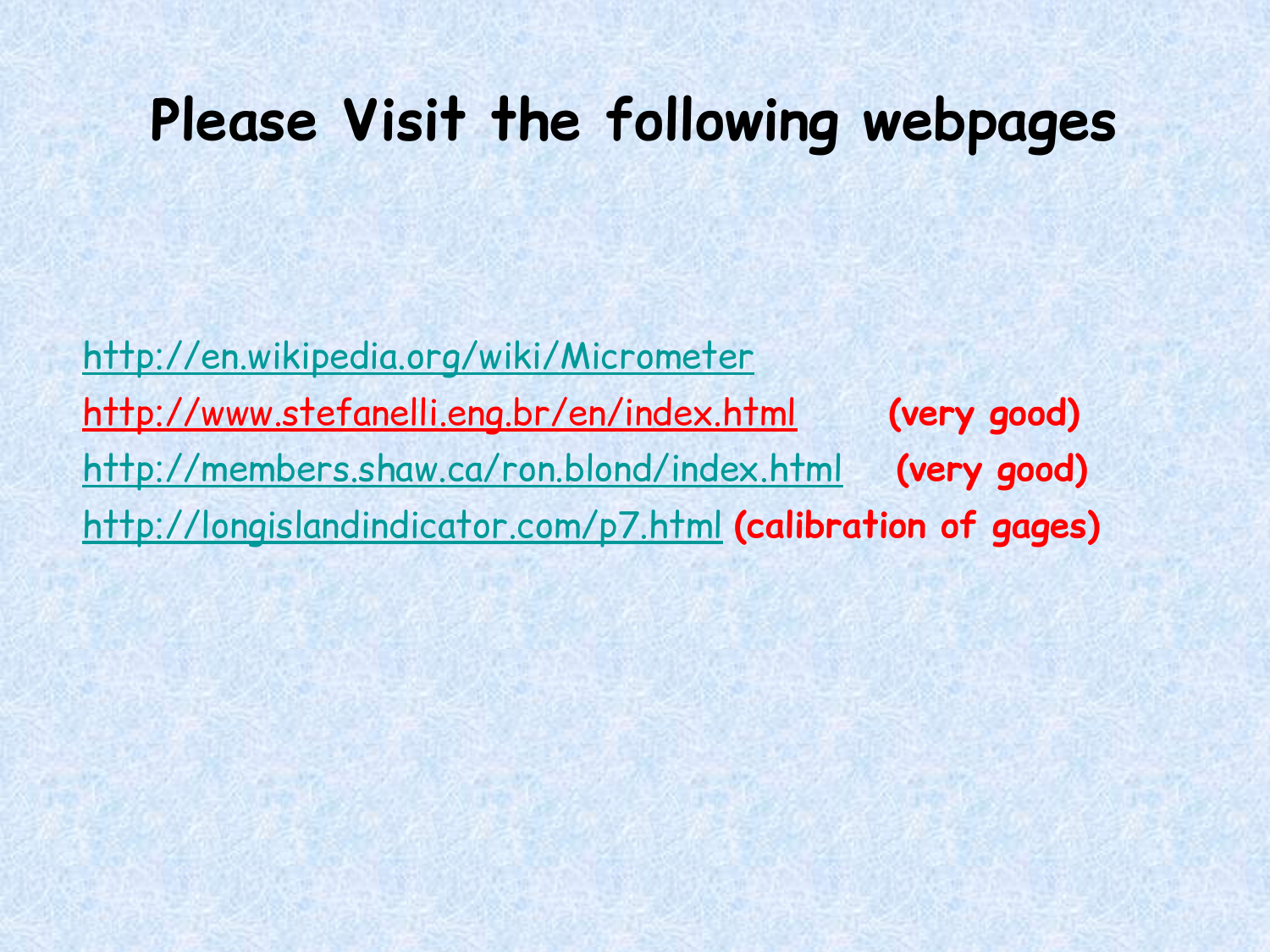

# Please Visit the following webpages
http://en.wikipedia.org/wiki/Micrometer
http://www.stefanelli.eng.br/en/index.html      (very good)
http://members.shaw.ca/ron.blond/index.html     (very good)
http://longislandindicator.com/p7.html (calibration of gages)